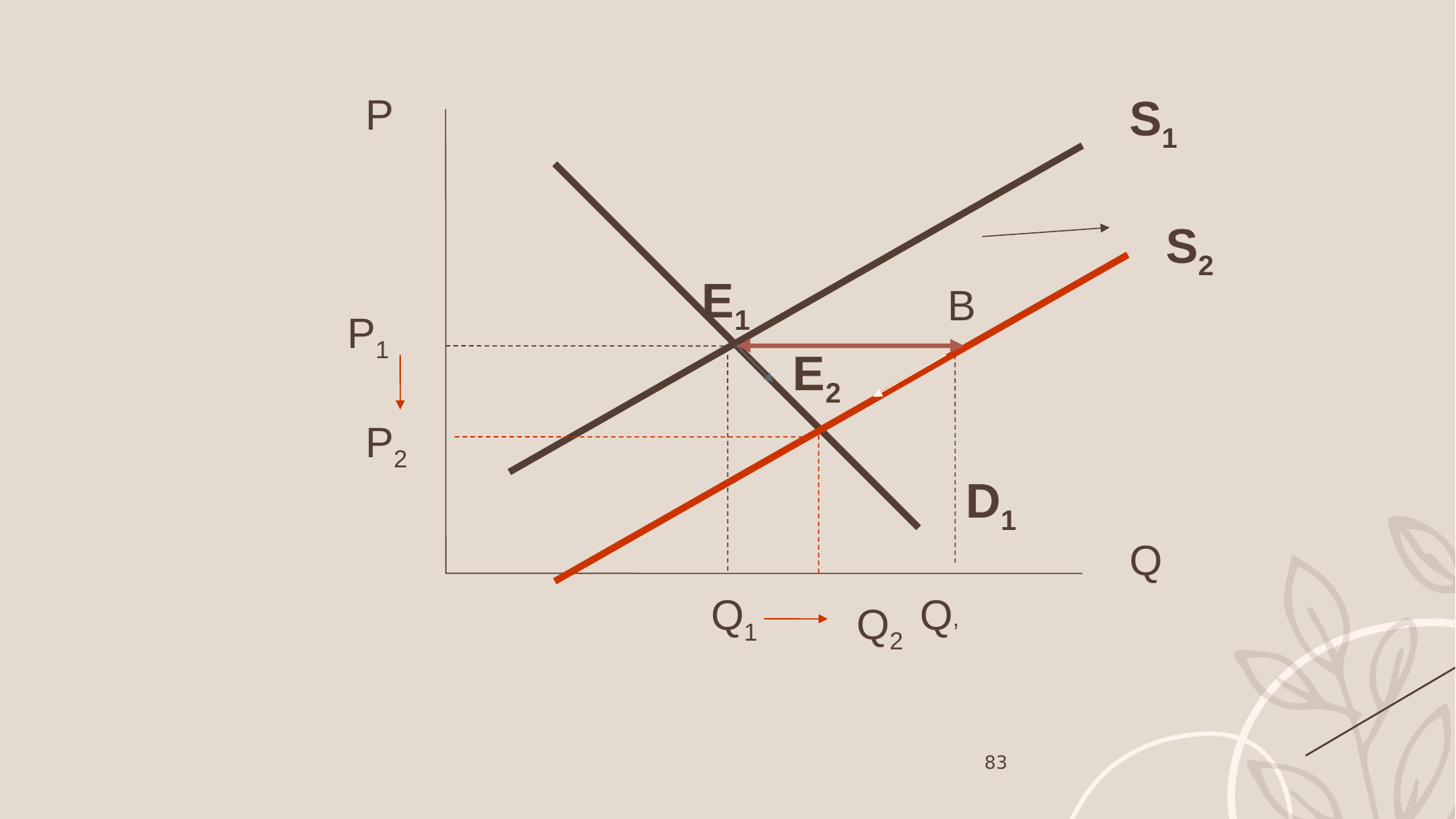

S1
P

S2

E1
B
P1
E2

P2

D1
Q

Q1
Q’
Q2

83